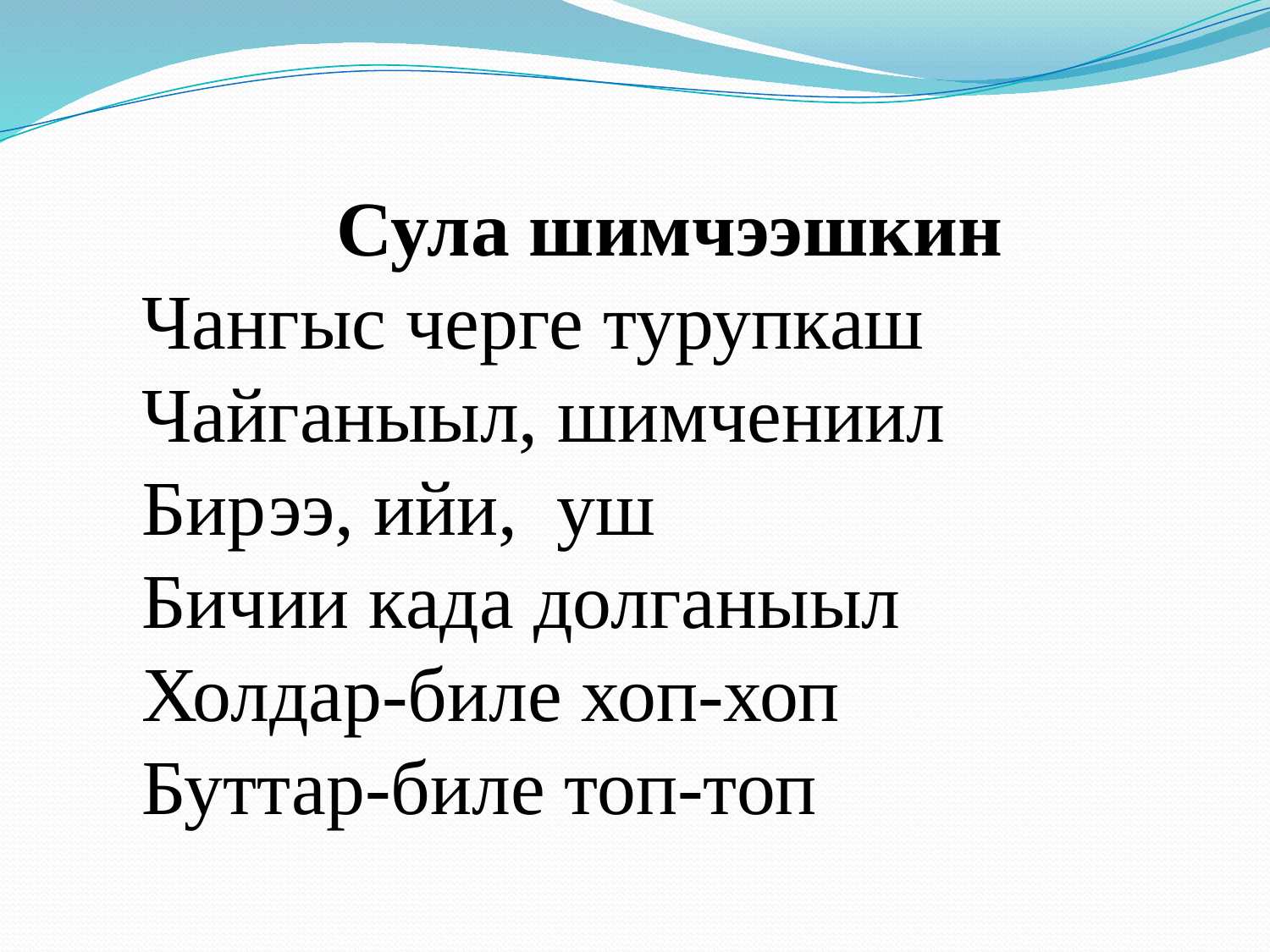

Сула шимчээшкин
Чангыс черге турупкаш
Чайганыыл, шимчениил
Бирээ, ийи,  уш
Бичии када долганыыл
Холдар-биле хоп-хоп
Буттар-биле топ-топ